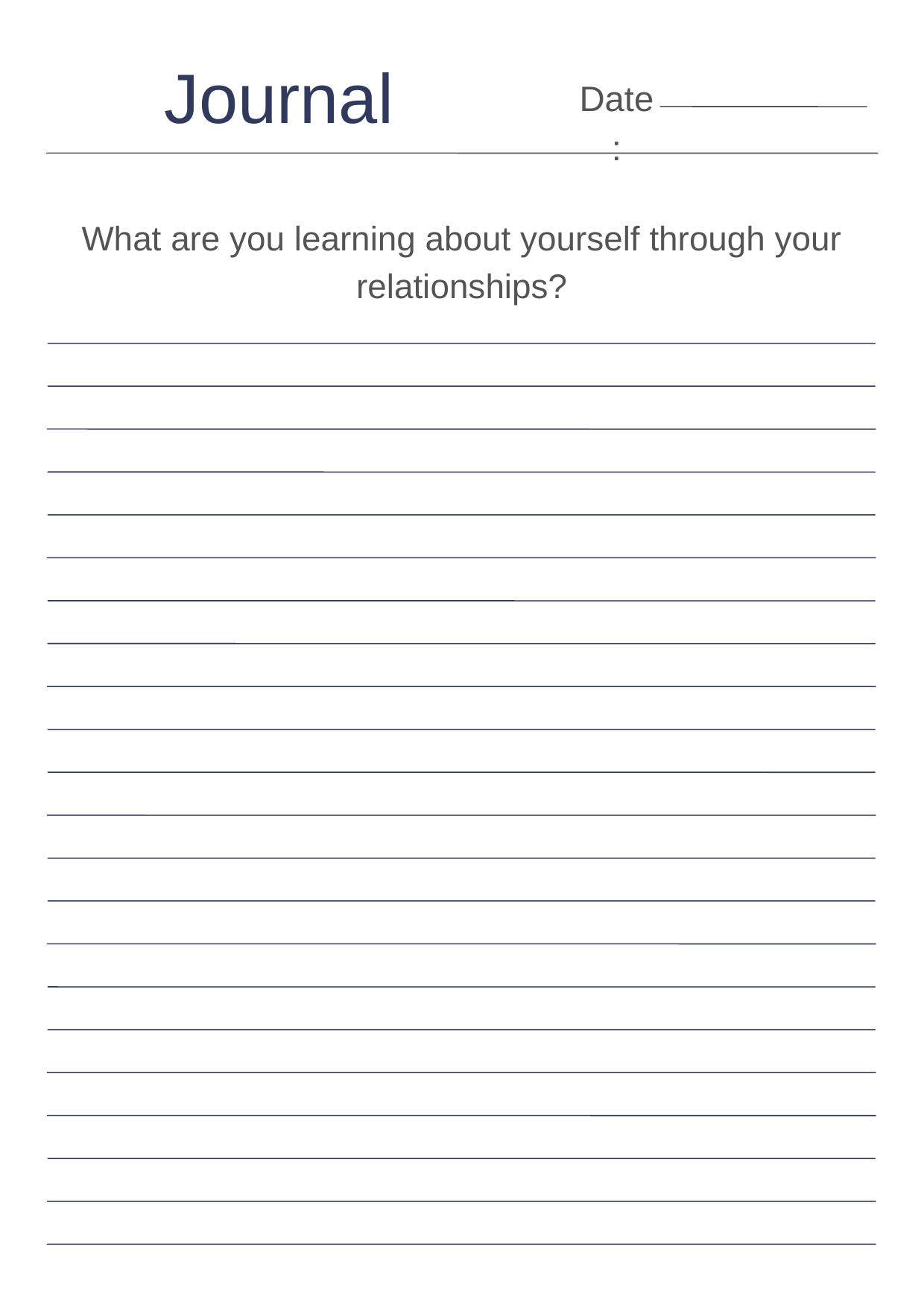

Journal
Date:

What are you learning about yourself through your relationships?